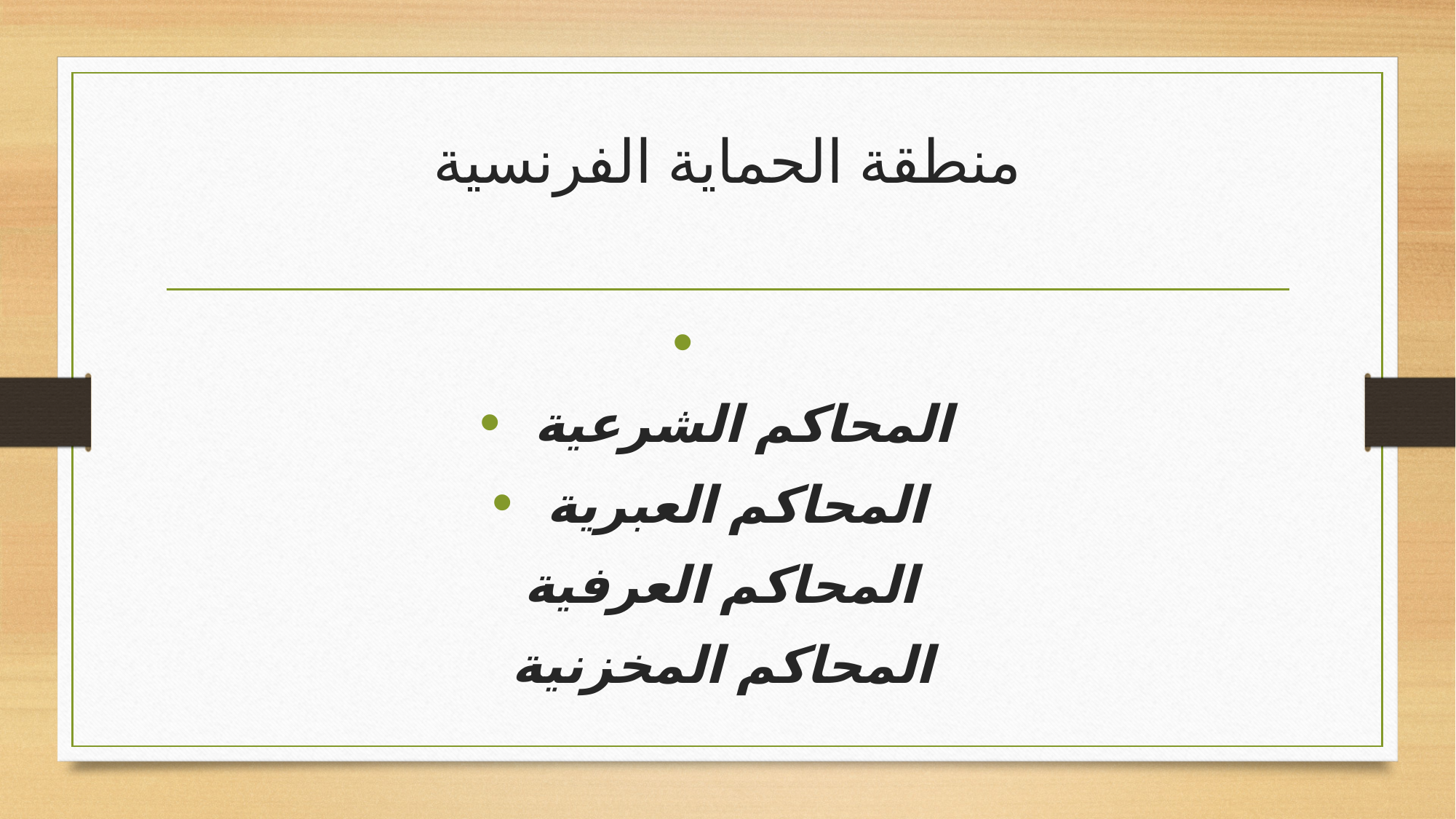

# منطقة الحماية الفرنسية

المحاكم الشرعية
المحاكم العبرية
المحاكم العرفية
المحاكم المخزنية